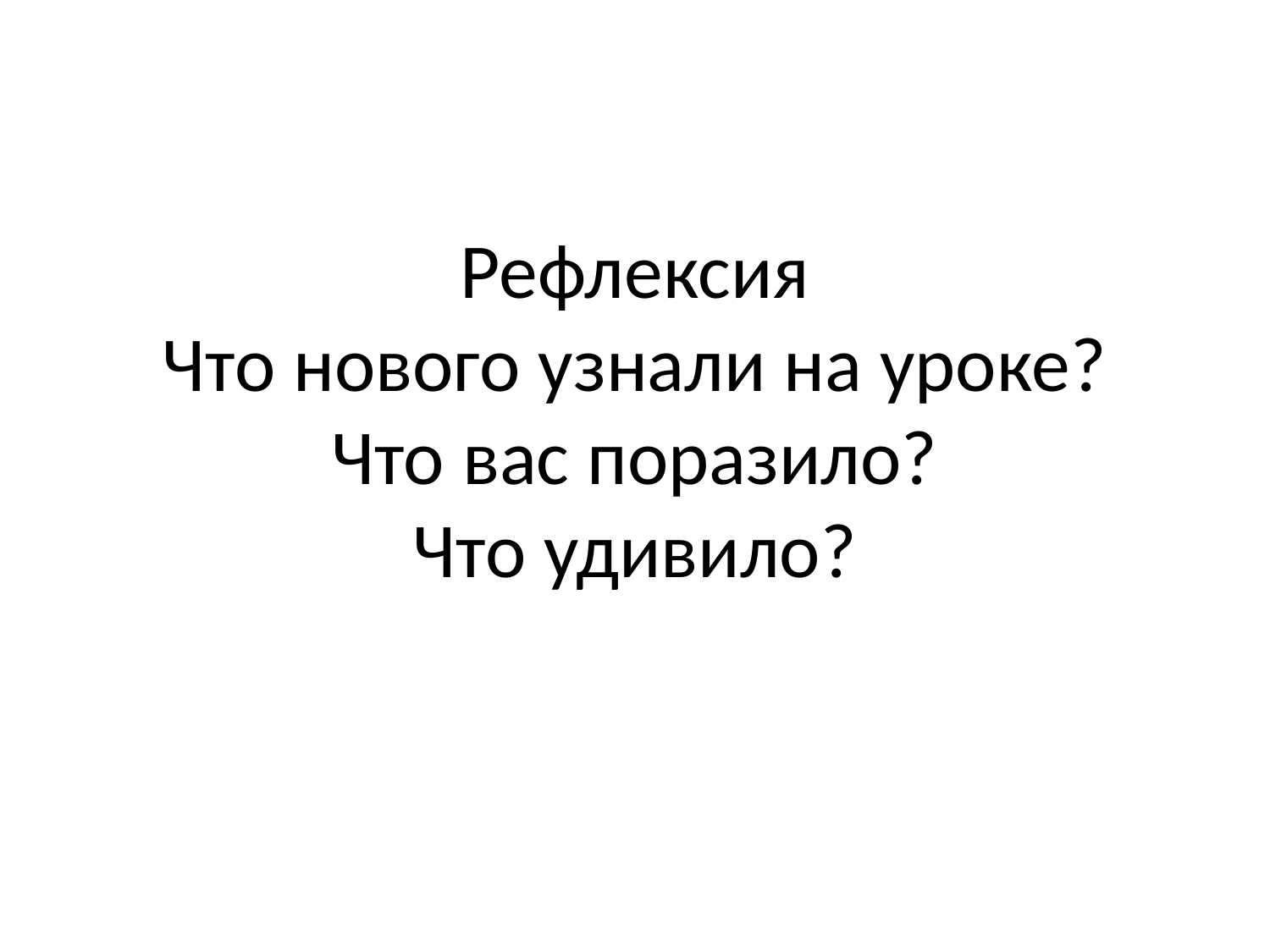

# Рефлексия Что нового узнали на уроке? Что вас поразило? Что удивило?